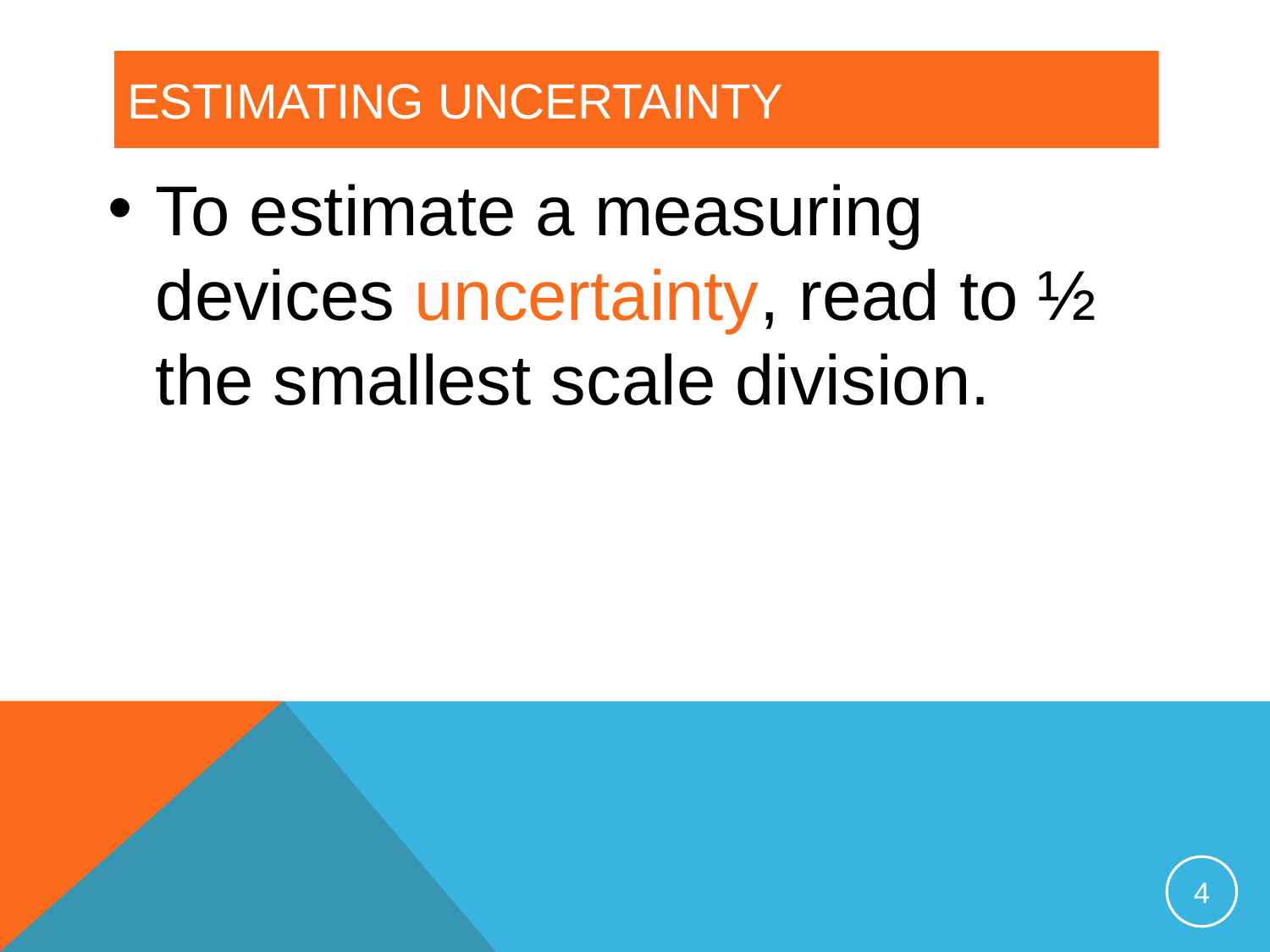

# Estimating Uncertainty
To estimate a measuring devices uncertainty, read to ½ the smallest scale division.

4